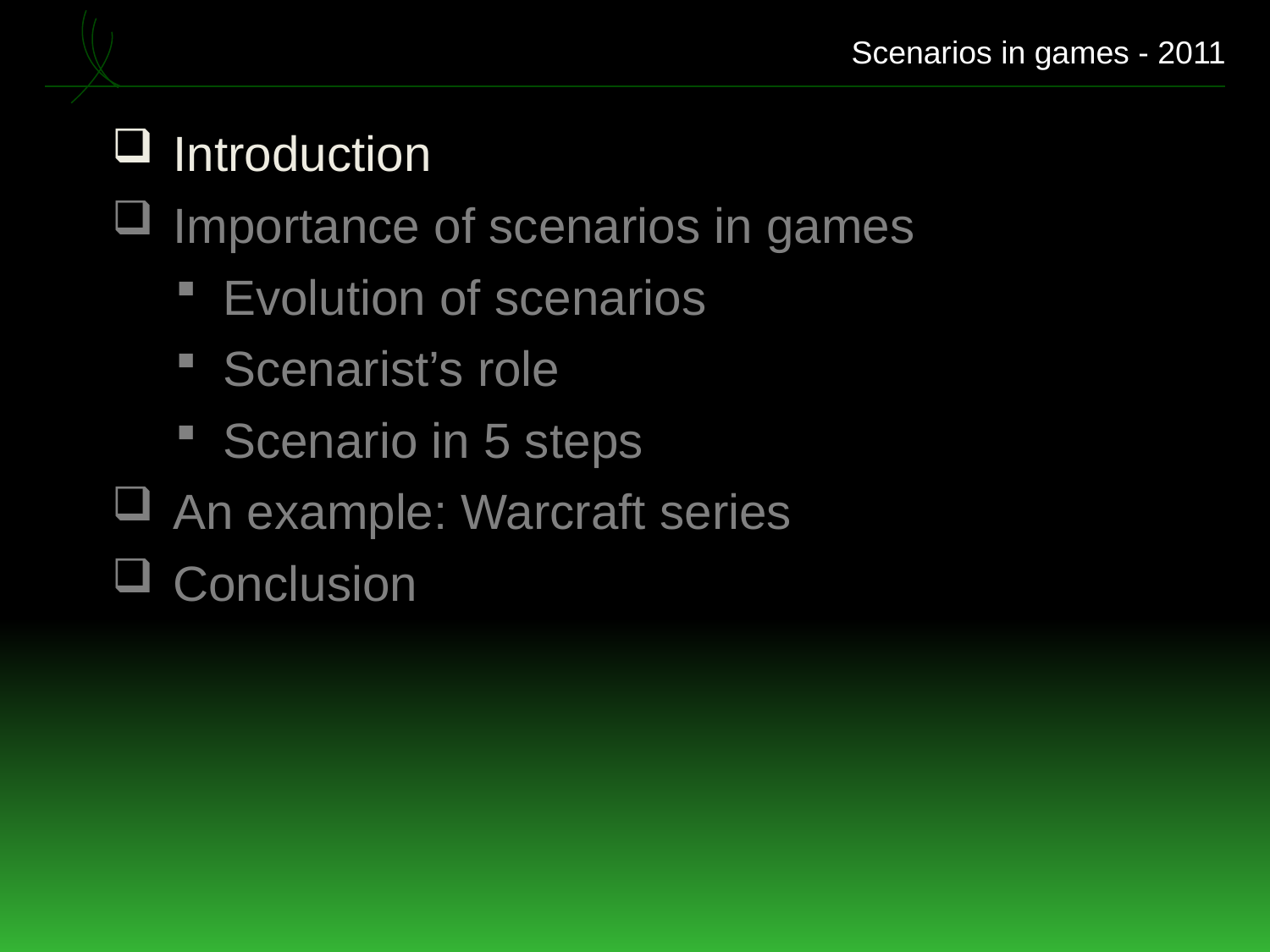

Scenarios in games - 2011
 Introduction
 Importance of scenarios in games
Evolution of scenarios
Scenarist’s role
Scenario in 5 steps
 An example: Warcraft series
 Conclusion